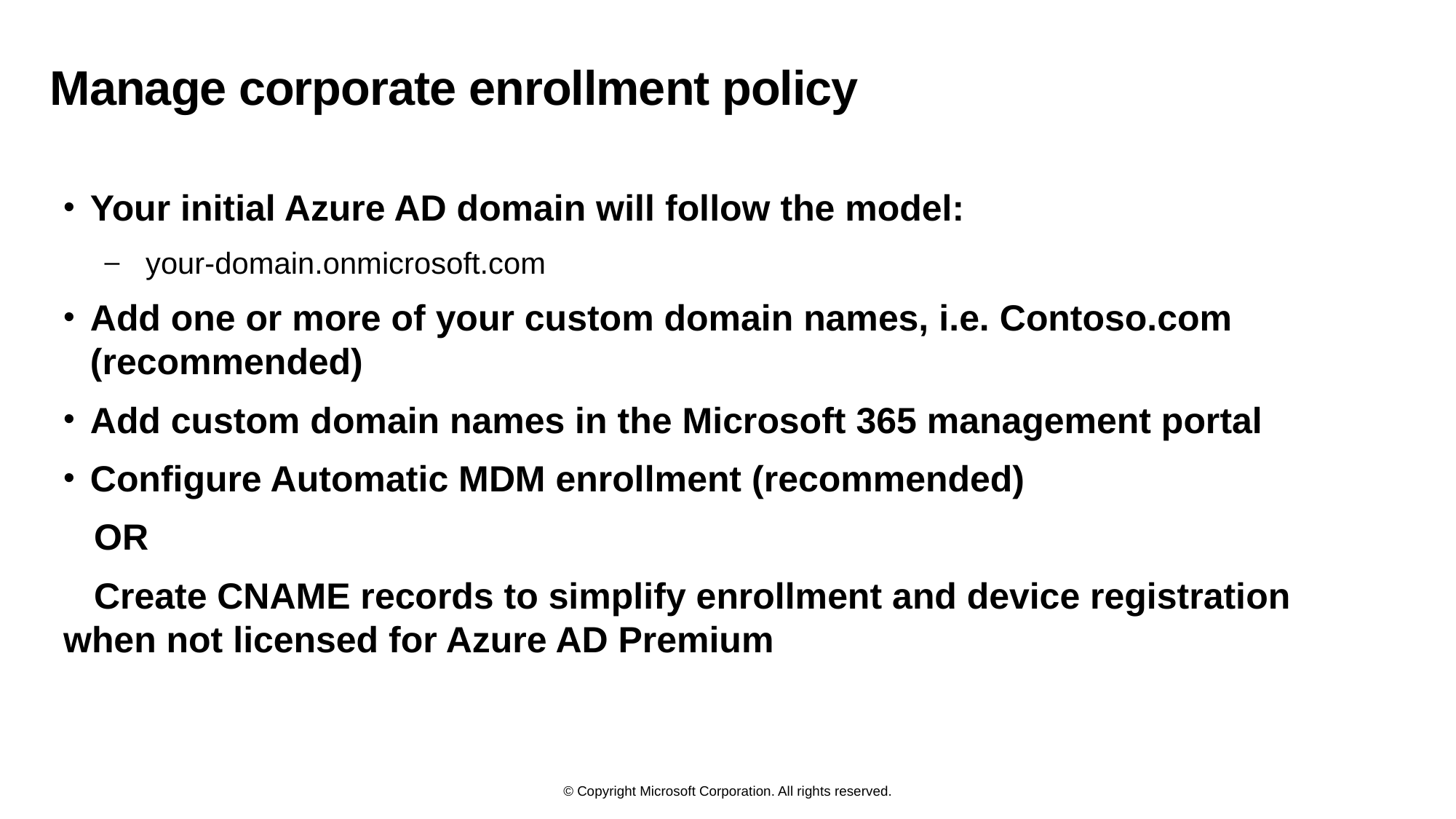

# Manage corporate enrollment policy
Your initial Azure AD domain will follow the model:
your-domain.onmicrosoft.com
Add one or more of your custom domain names, i.e. Contoso.com (recommended)
Add custom domain names in the Microsoft 365 management portal
Configure Automatic MDM enrollment (recommended)
   OR
   Create CNAME records to simplify enrollment and device registration when not licensed for Azure AD Premium